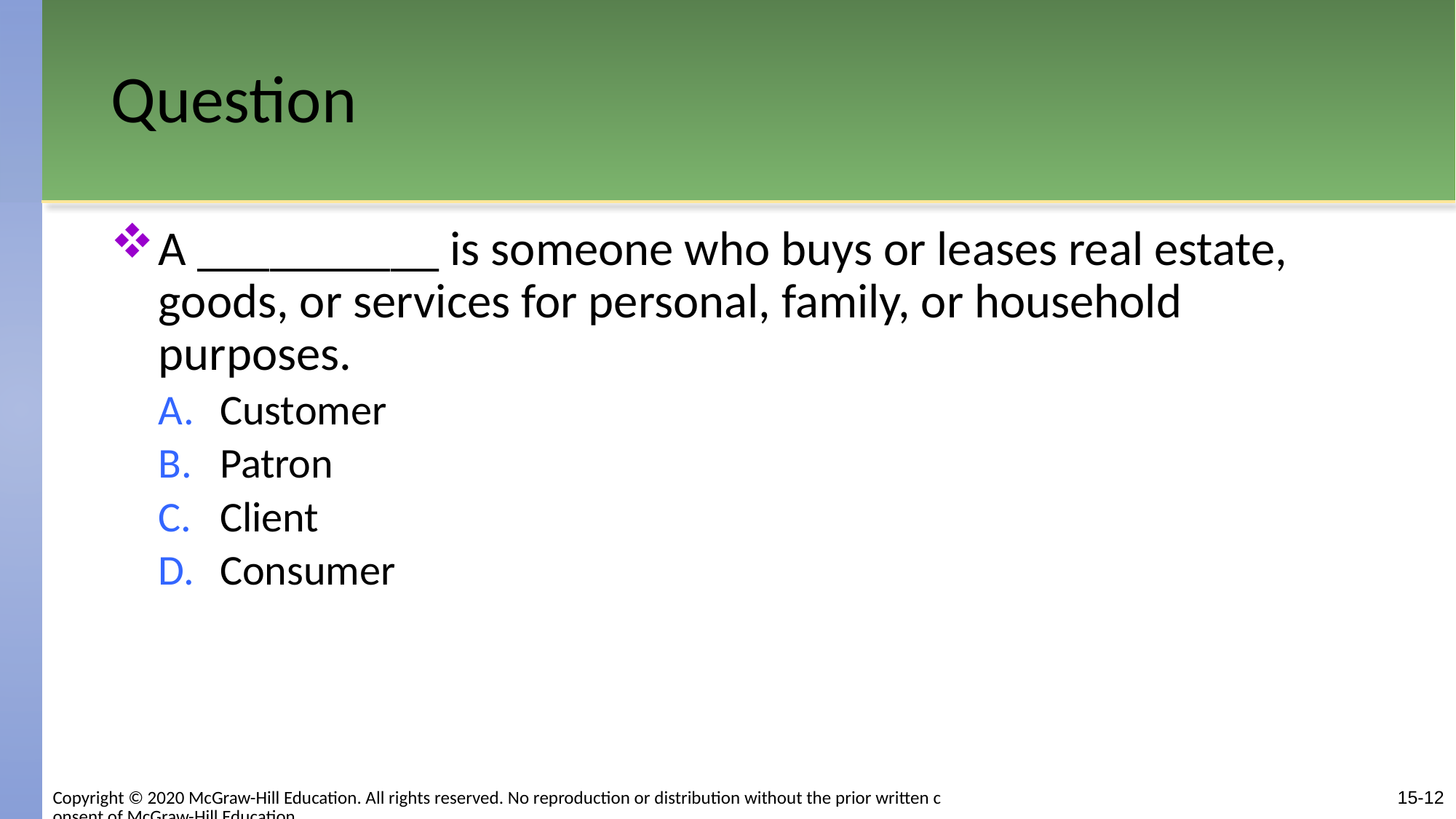

# Question
A __________ is someone who buys or leases real estate, goods, or services for personal, family, or household purposes.
Customer
Patron
Client
Consumer
15-12
Copyright © 2020 McGraw-Hill Education. All rights reserved. No reproduction or distribution without the prior written consent of McGraw-Hill Education.